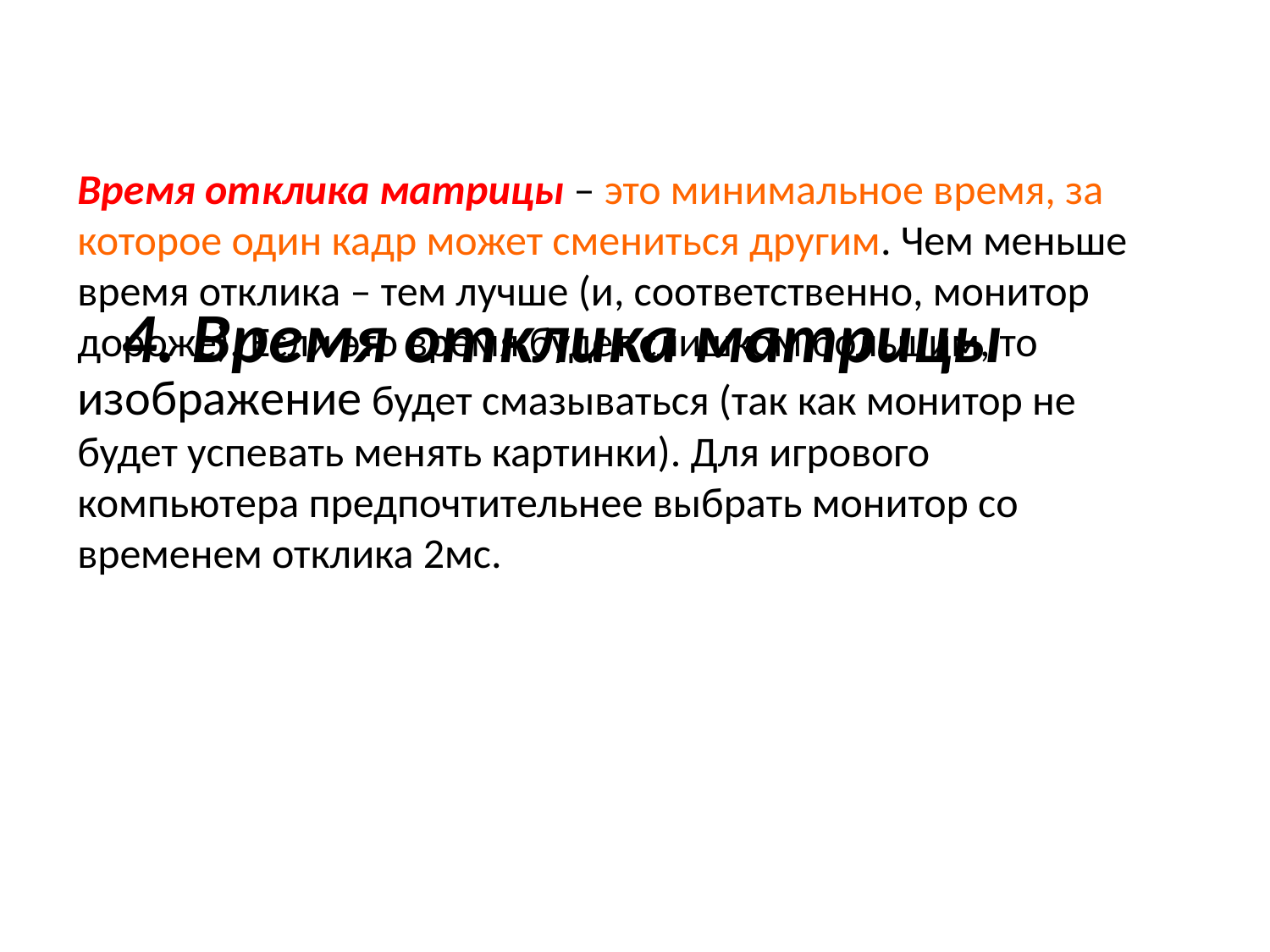

Время отклика матрицы – это минимальное время, за которое один кадр может смениться другим. Чем меньше время отклика – тем лучше (и, соответственно, монитор дороже). Если это время будет слишком большим, то изображение будет смазываться (так как монитор не будет успевать менять картинки). Для игрового компьютера предпочтительнее выбрать монитор со временем отклика 2мс.
4. Время отклика матрицы